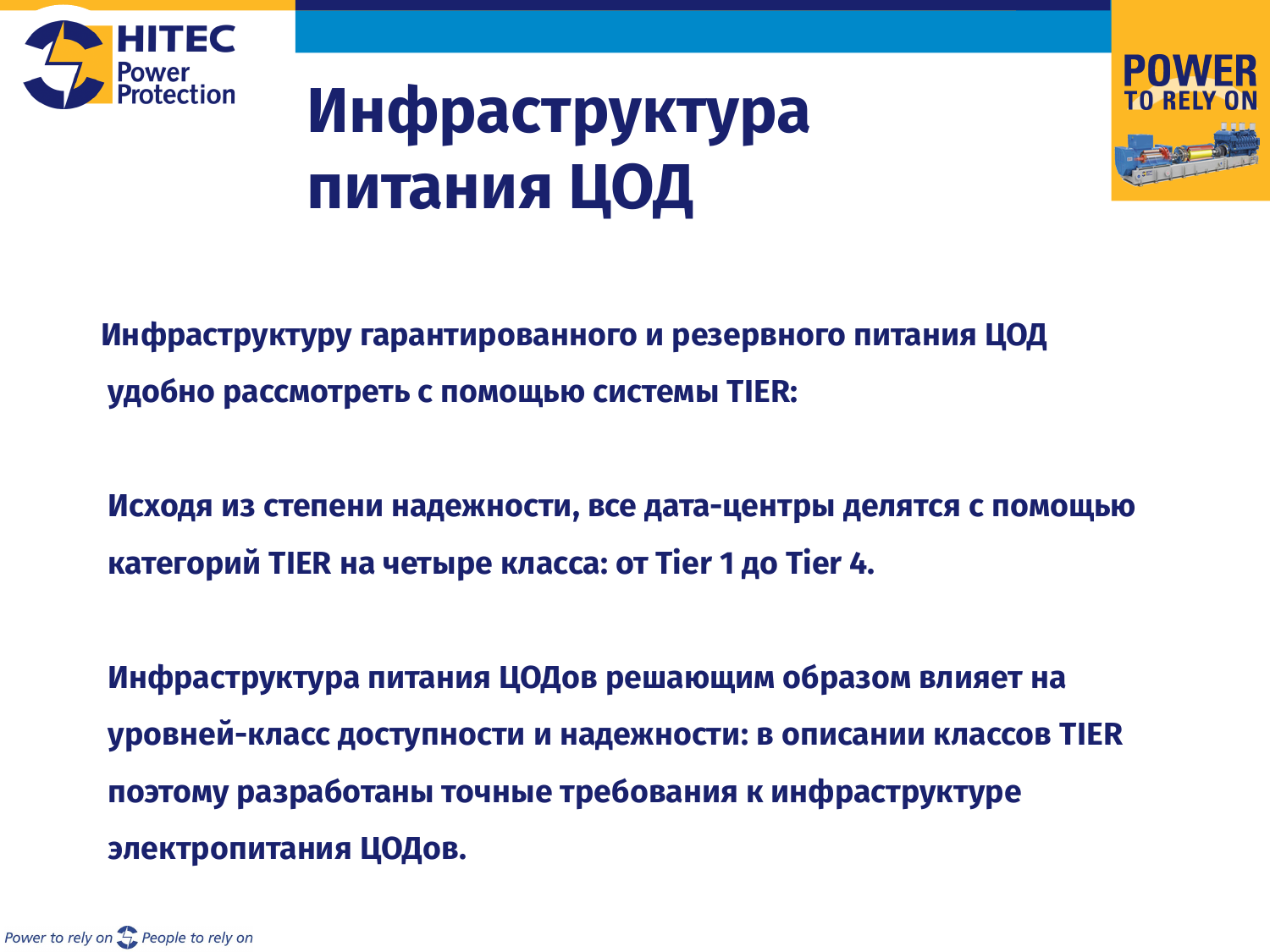

Инфраструктура питания ЦОД

      Инфраструктуру гарантированного и резервного питания ЦОД удобно рассмотреть с помощью системы TIER:

	Исходя из степени надежности, все дата-центры делятся с помощью категорий TIER на четыре класса: от Tier 1 до Tier 4.

	Инфраструктура питания ЦОДов решающим образом влияет на уровней-класс доступности и надежности: в описании классов TIER поэтому разработаны точные требования к инфраструктуре электропитания ЦОДов.